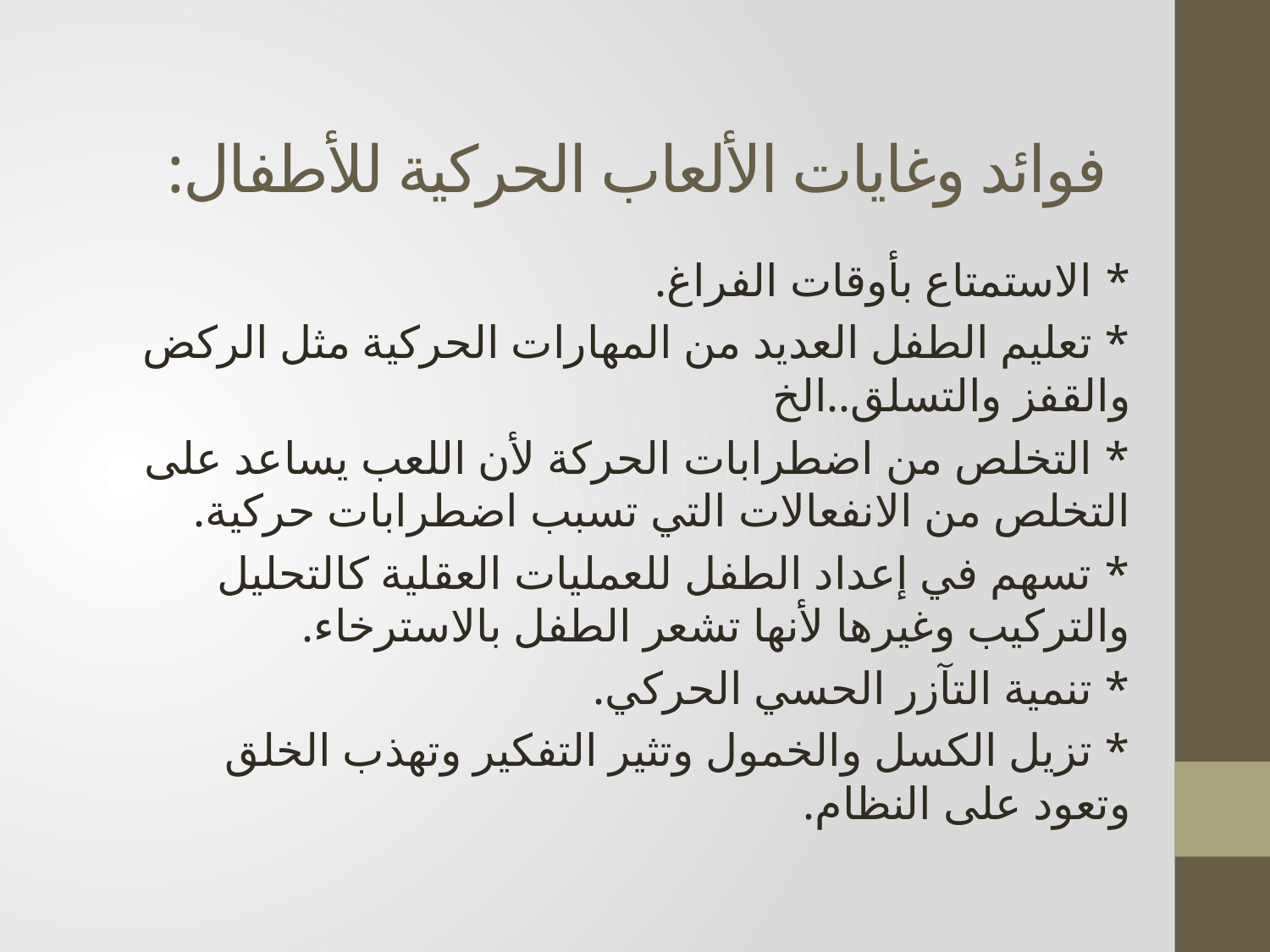

# فوائد وغايات الألعاب الحركية للأطفال:
* الاستمتاع بأوقات الفراغ.
* تعليم الطفل العديد من المهارات الحركية مثل الركض والقفز والتسلق..الخ
* التخلص من اضطرابات الحركة لأن اللعب يساعد على التخلص من الانفعالات التي تسبب اضطرابات حركية.
* تسهم في إعداد الطفل للعمليات العقلية كالتحليل والتركيب وغيرها لأنها تشعر الطفل بالاسترخاء.
* تنمية التآزر الحسي الحركي.
* تزيل الكسل والخمول وتثير التفكير وتهذب الخلق وتعود على النظام.